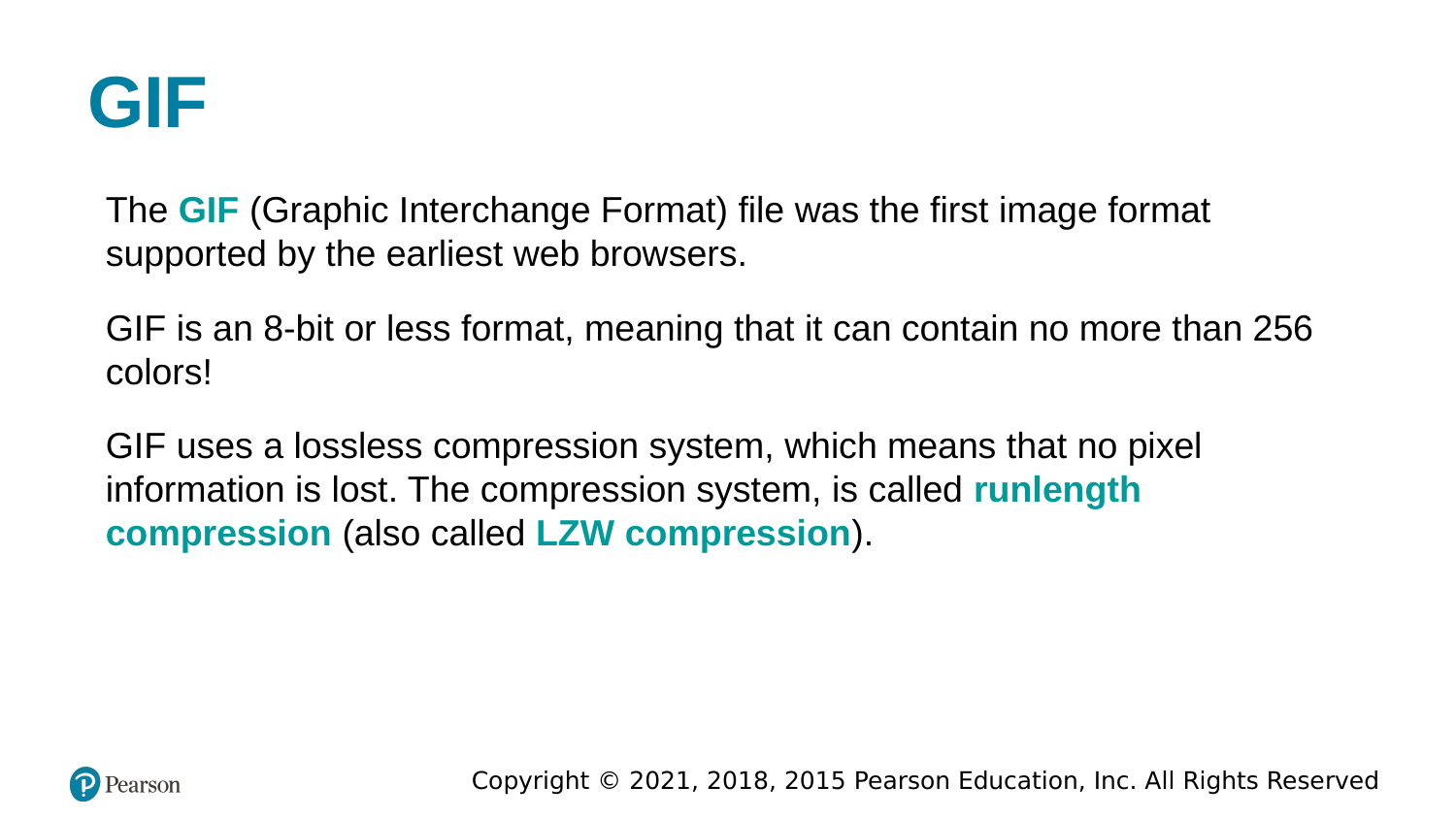

# GIF
The GIF (Graphic Interchange Format) file was the first image format supported by the earliest web browsers.
GIF is an 8-bit or less format, meaning that it can contain no more than 256 colors!
GIF uses a lossless compression system, which means that no pixel information is lost. The compression system, is called runlength compression (also called LZW compression).